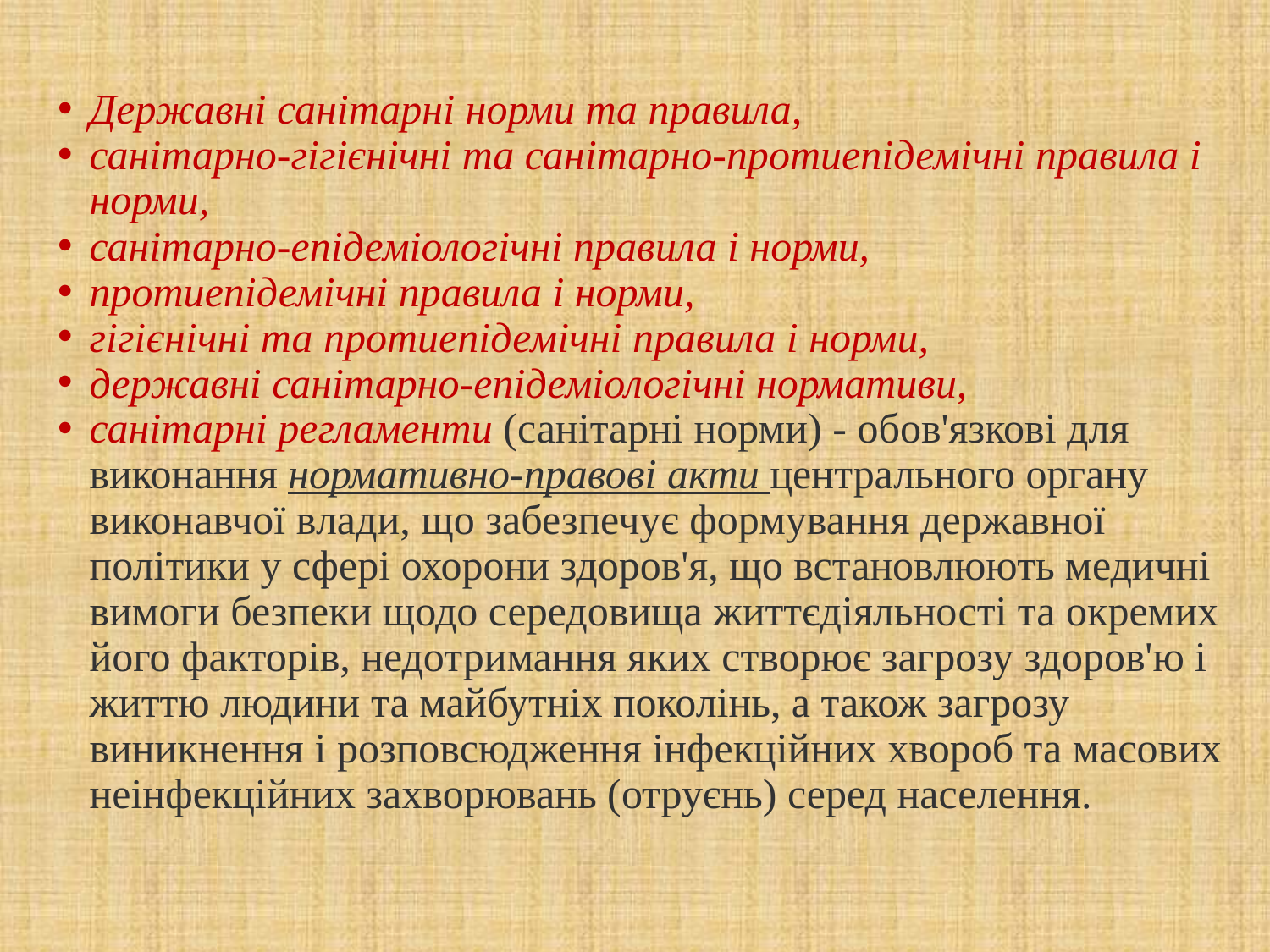

Державні санітарні норми та правила,
санітарно-гігієнічні та санітарно-протиепідемічні правила і норми,
санітарно-епідеміологічні правила і норми,
протиепідемічні правила і норми,
гігієнічні та протиепідемічні правила і норми,
державні санітарно-епідеміологічні нормативи,
санітарні регламенти (санітарні норми) - обов'язкові для виконання нормативно-правові акти центрального органу виконавчої влади, що забезпечує формування державної політики у сфері охорони здоров'я, що встановлюють медичні вимоги безпеки щодо середовища життєдіяльності та окремих його факторів, недотримання яких створює загрозу здоров'ю і життю людини та майбутніх поколінь, а також загрозу виникнення і розповсюдження інфекційних хвороб та масових неінфекційних захворювань (отруєнь) серед населення.